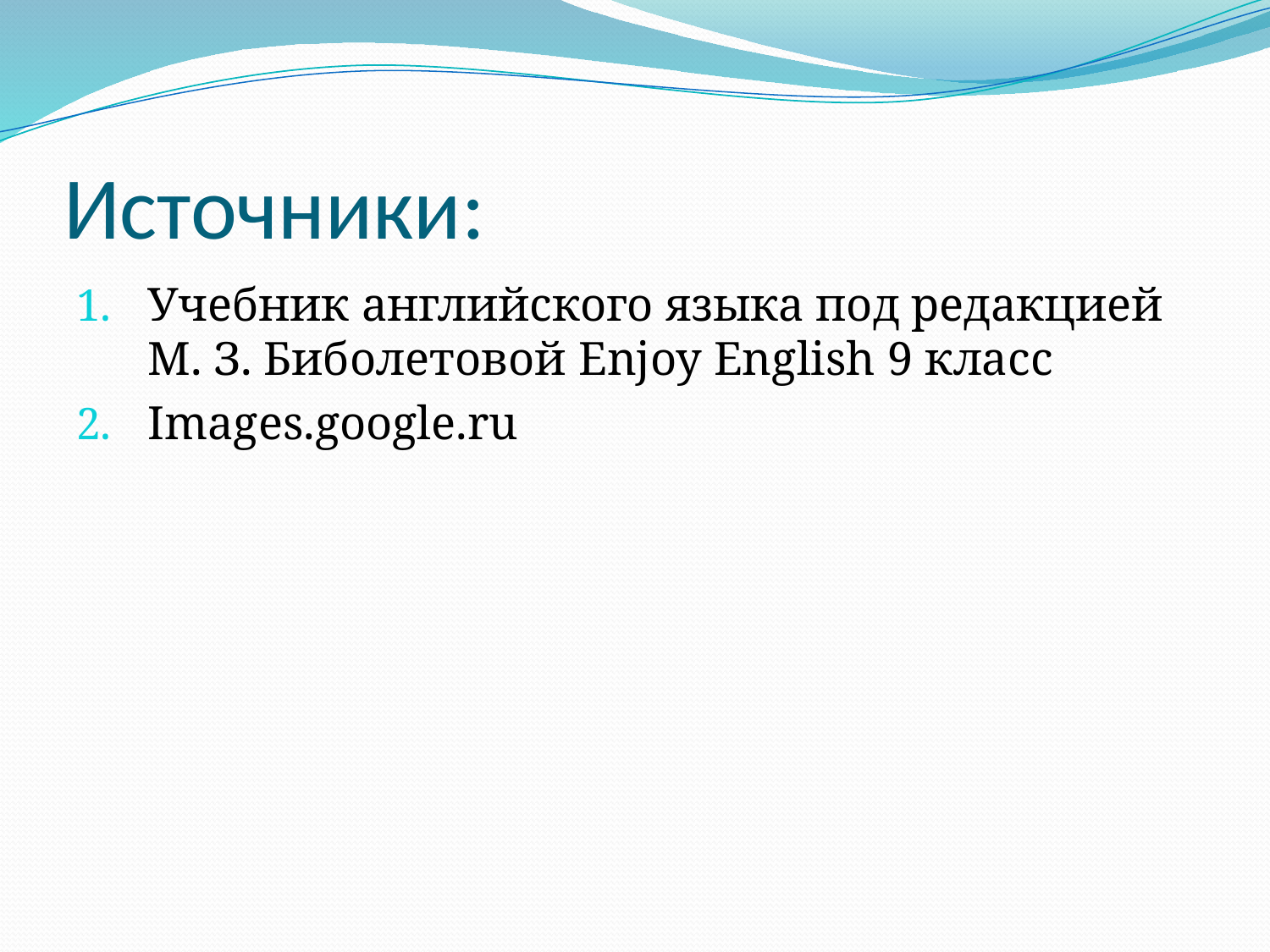

# Источники:
Учебник английского языка под редакцией М. З. Биболетовой Enjoy English 9 класс
Images.google.ru